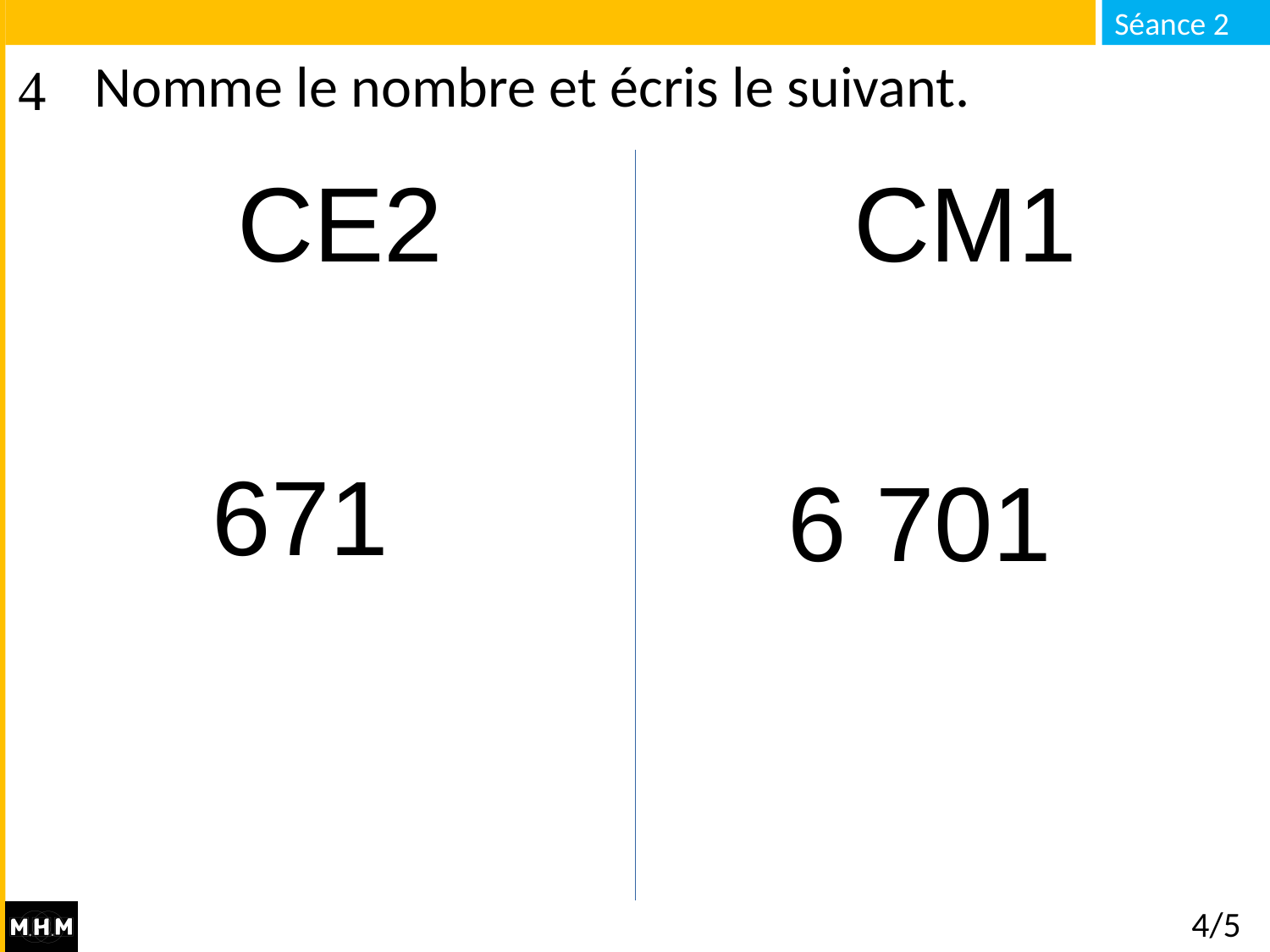

# Nomme le nombre et écris le suivant.
CE2              CM1

671
6 701
4/5